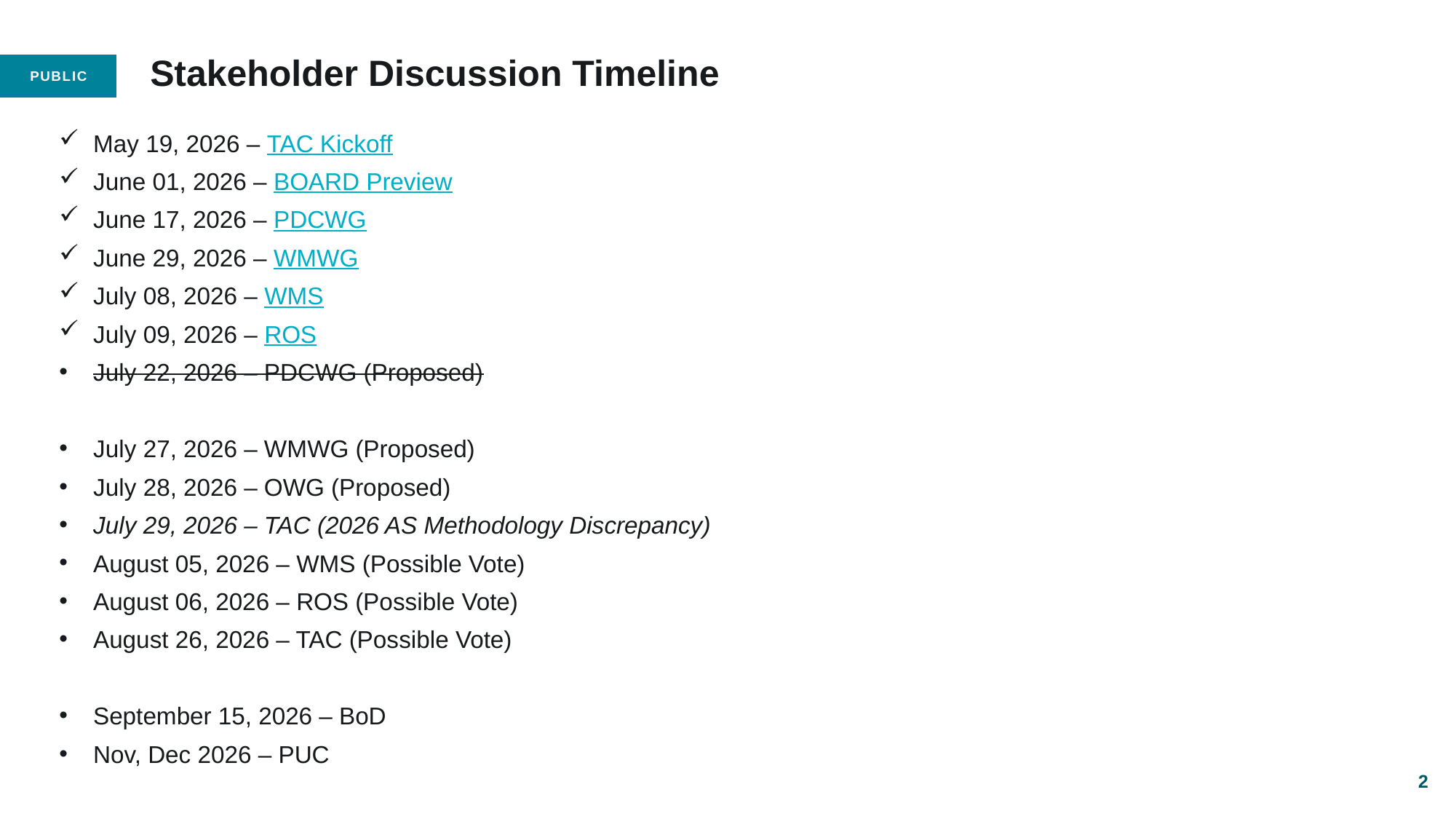

# Stakeholder Discussion Timeline
May 19, 2026 – TAC Kickoff
June 01, 2026 – BOARD Preview
June 17, 2026 – PDCWG
June 29, 2026 – WMWG
July 08, 2026 – WMS
July 09, 2026 – ROS
July 22, 2026 – PDCWG (Proposed)

July 27, 2026 – WMWG (Proposed)
July 28, 2026 – OWG (Proposed)
July 29, 2026 – TAC (2026 AS Methodology Discrepancy)
August 05, 2026 – WMS (Possible Vote)
August 06, 2026 – ROS (Possible Vote)
August 26, 2026 – TAC (Possible Vote)

September 15, 2026 – BoD
Nov, Dec 2026 – PUC

2